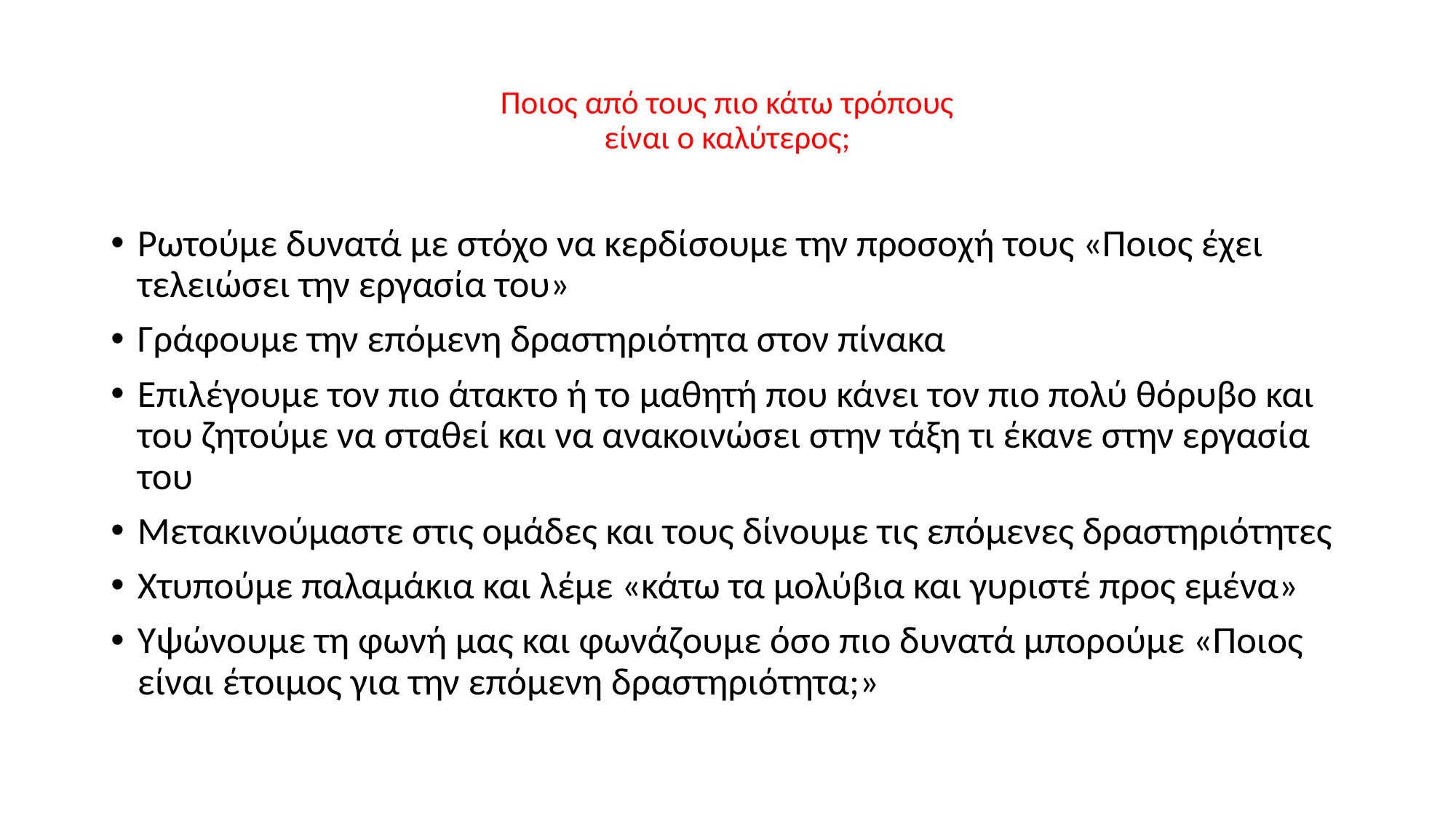

# Ποιος από τους πιο κάτω τρόπους είναι ο καλύτερος;
Ρωτούμε δυνατά με στόχο να κερδίσουμε την προσοχή τους «Ποιος έχει τελειώσει την εργασία του»
Γράφουμε την επόμενη δραστηριότητα στον πίνακα
Επιλέγουμε τον πιο άτακτο ή το μαθητή που κάνει τον πιο πολύ θόρυβο και του ζητούμε να σταθεί και να ανακοινώσει στην τάξη τι έκανε στην εργασία του
Μετακινούμαστε στις ομάδες και τους δίνουμε τις επόμενες δραστηριότητες
Χτυπούμε παλαμάκια και λέμε «κάτω τα μολύβια και γυριστέ προς εμένα»
Υψώνουμε τη φωνή μας και φωνάζουμε όσο πιο δυνατά μπορούμε «Ποιος είναι έτοιμος για την επόμενη δραστηριότητα;»